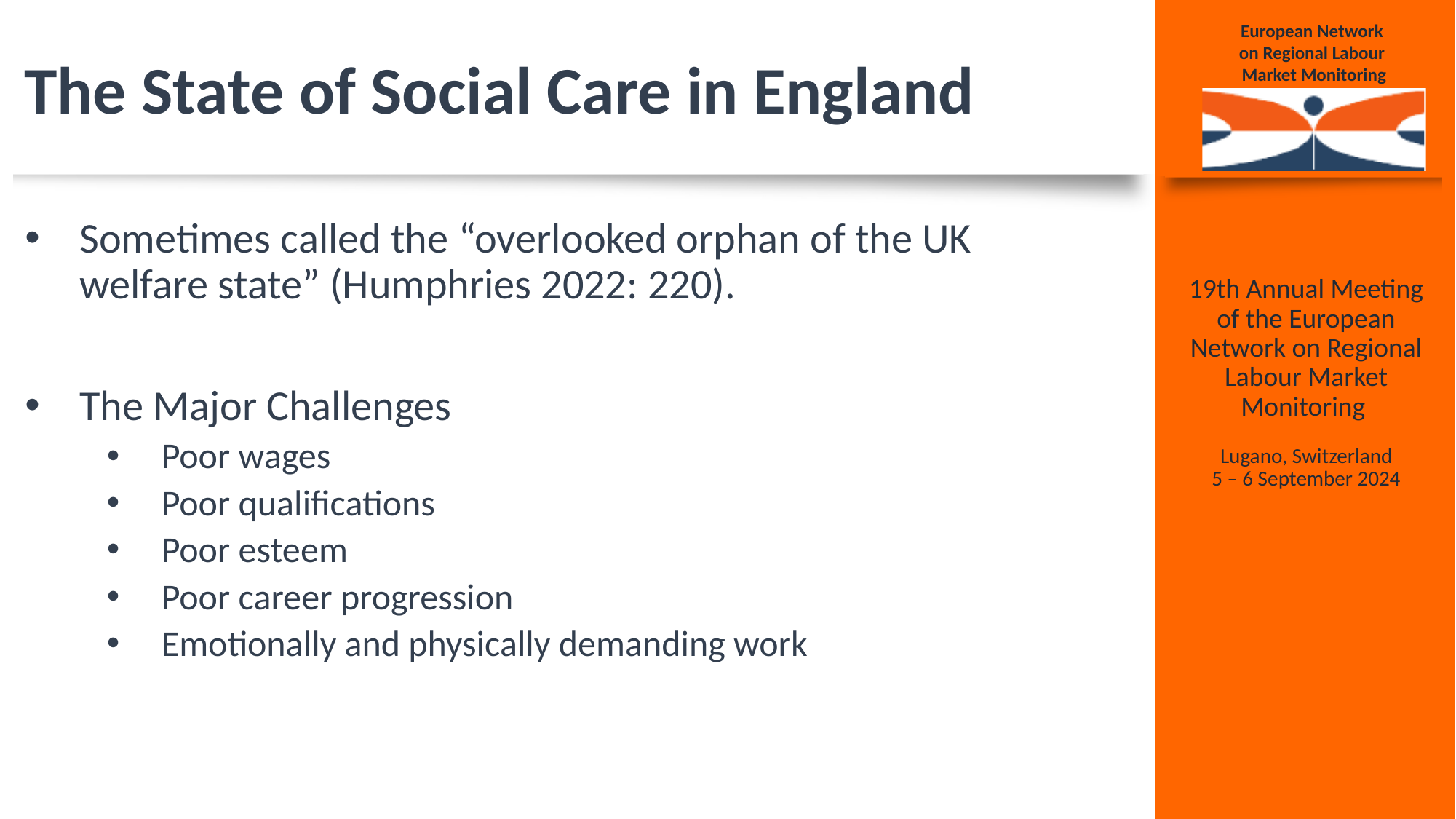

# The State of Social Care in England
Sometimes called the “overlooked orphan of the UK welfare state” (Humphries 2022: 220).

The Major Challenges
Poor wages
Poor qualifications
Poor esteem
Poor career progression
Emotionally and physically demanding work